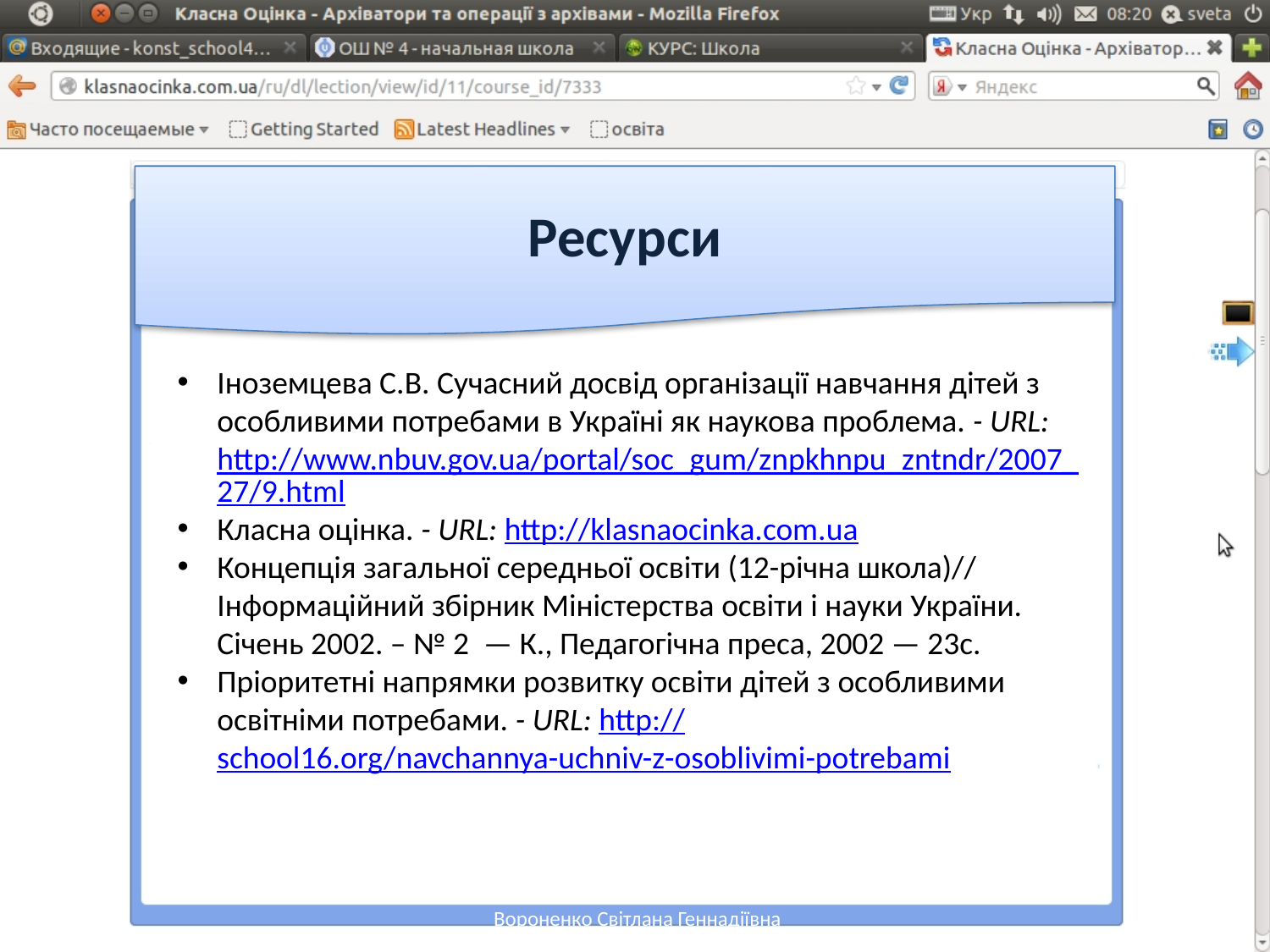

Ресурси
Іноземцева С.В. Сучасний досвід організації навчання дітей з особливими потребами в Україні як наукова проблема. - URL:   http://www.nbuv.gov.ua/portal/soc_gum/znpkhnpu_zntndr/2007_27/9.html
Класна оцінка. - URL: http://klasnaocinka.com.ua
Концепція загальної середньої освіти (12-річна школа)// Інформаційний збірник Міністерства освіти і науки України. Січень 2002. – № 2  — К., Педагогічна преса, 2002 — 23с.
Пріоритетні напрямки розвитку освіти дітей з особливими освітніми потребами. - URL: http://school16.org/navchannya-uchniv-z-osoblivimi-potrebami

Вороненко Світлана Геннадіївна